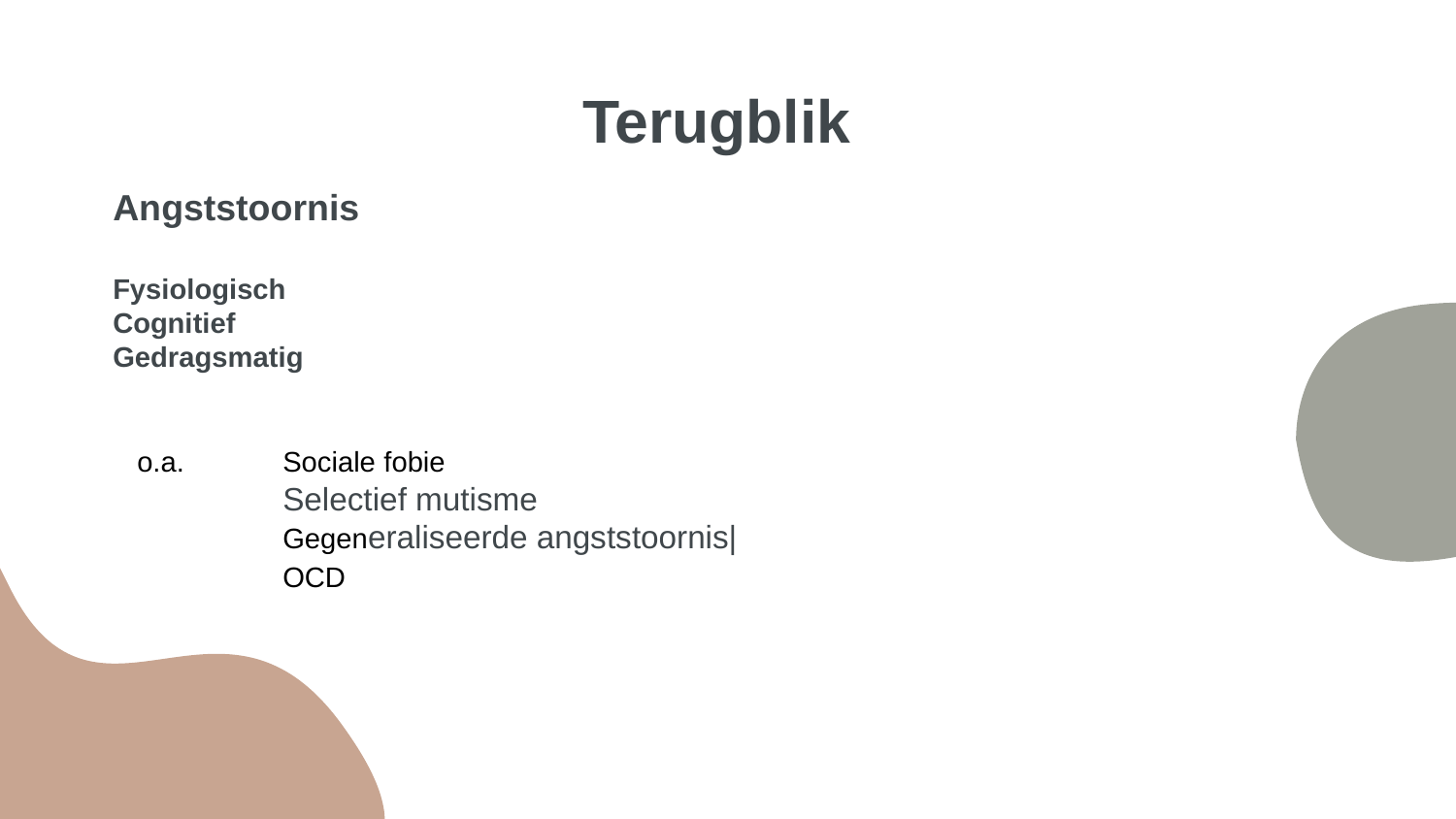

# Terugblik
Angststoornis
Fysiologisch
Cognitief
Gedragsmatig

o.a. 	Sociale fobie
	Selectief mutisme
	Gegeneraliseerde angststoornis|
	OCD